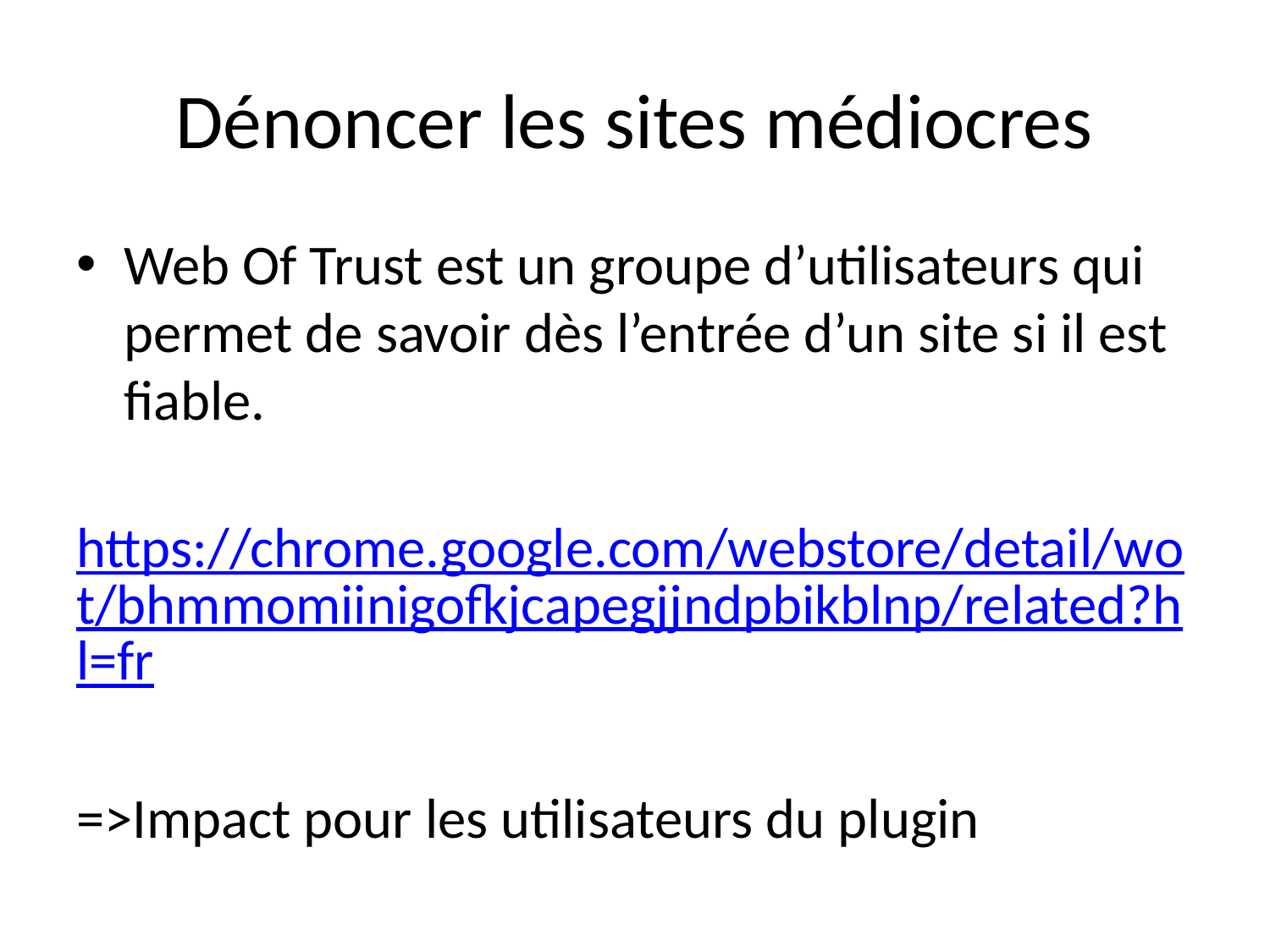

# Dénoncer les sites médiocres
Web Of Trust est un groupe d’utilisateurs qui permet de savoir dès l’entrée d’un site si il est fiable.
https://chrome.google.com/webstore/detail/wot/bhmmomiinigofkjcapegjjndpbikblnp/related?hl=fr

=>Impact pour les utilisateurs du plugin